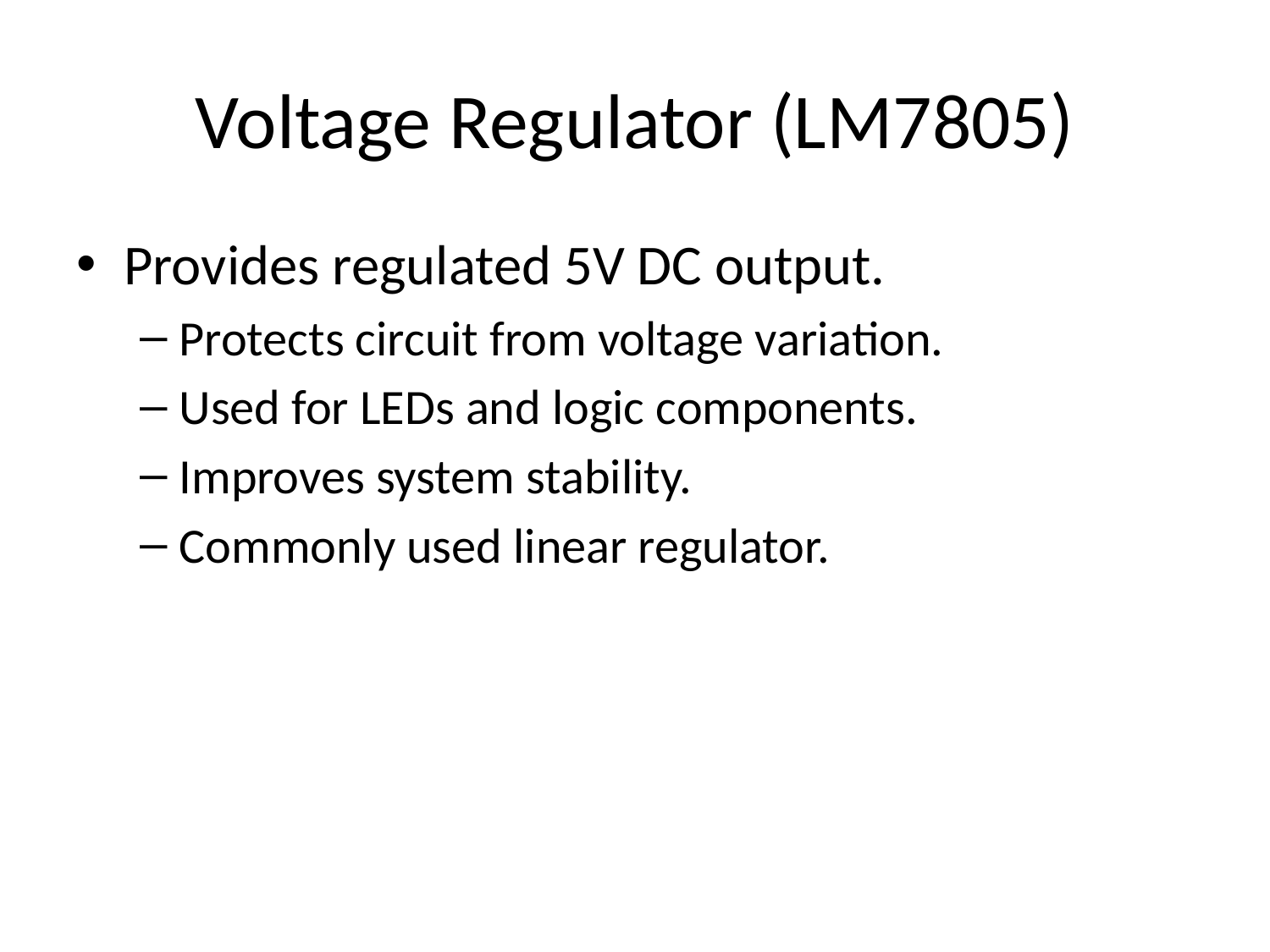

# Voltage Regulator (LM7805)
Provides regulated 5V DC output.
Protects circuit from voltage variation.
Used for LEDs and logic components.
Improves system stability.
Commonly used linear regulator.